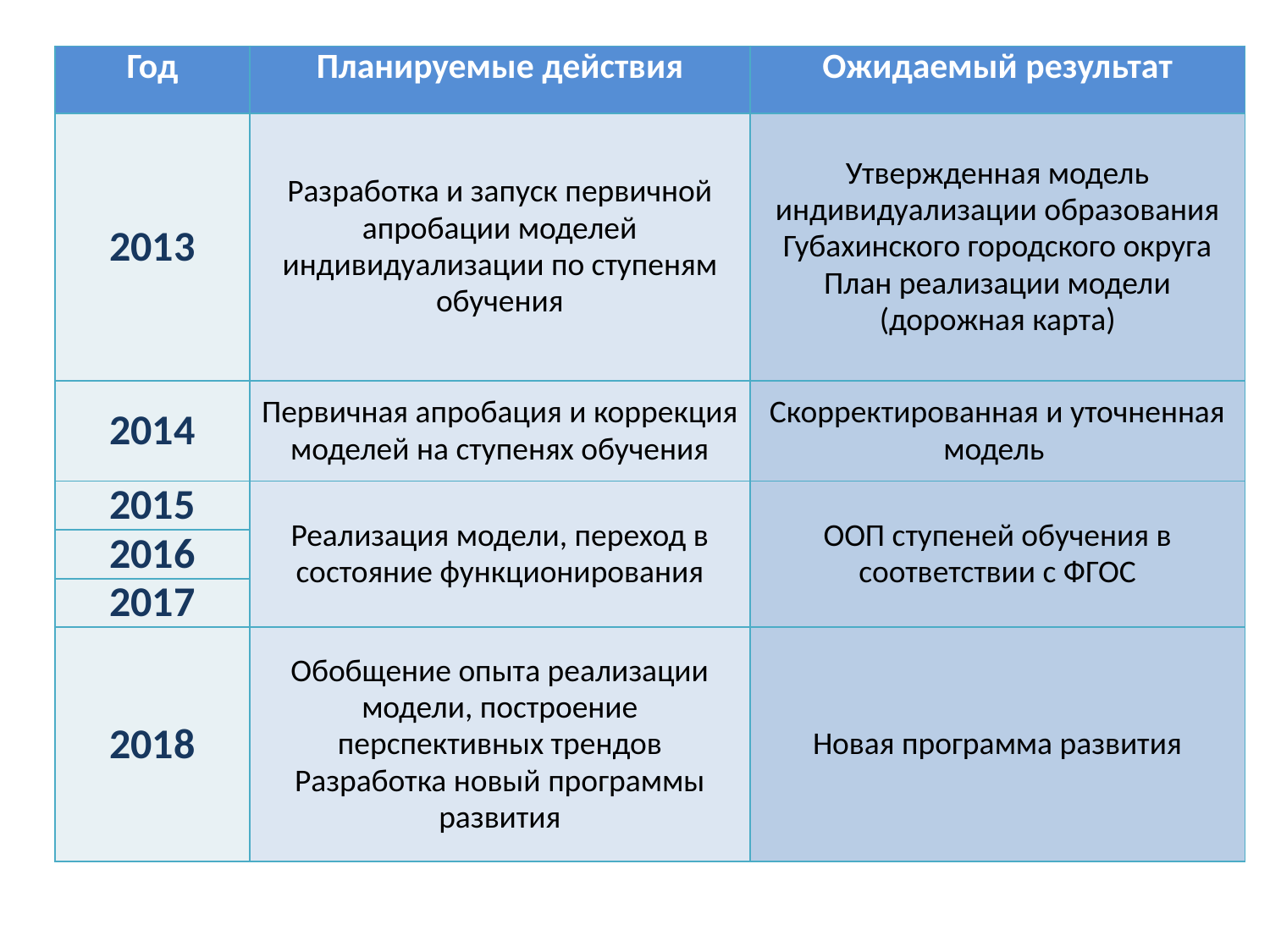

| Год | Планируемые действия | Ожидаемый результат |
| --- | --- | --- |
| 2013 | Разработка и запуск первичной апробации моделей индивидуализации по ступеням обучения | Утвержденная модель индивидуализации образования Губахинского городского округа План реализации модели (дорожная карта) |
| 2014 | Первичная апробация и коррекция моделей на ступенях обучения | Скорректированная и уточненная модель |
| 2015 | Реализация модели, переход в состояние функционирования | ООП ступеней обучения в соответствии с ФГОС |
| 2016 |  |  |
| 2017 |  |  |
| 2018 | Обобщение опыта реализации модели, построение перспективных трендов Разработка новый программы развития | Новая программа развития |